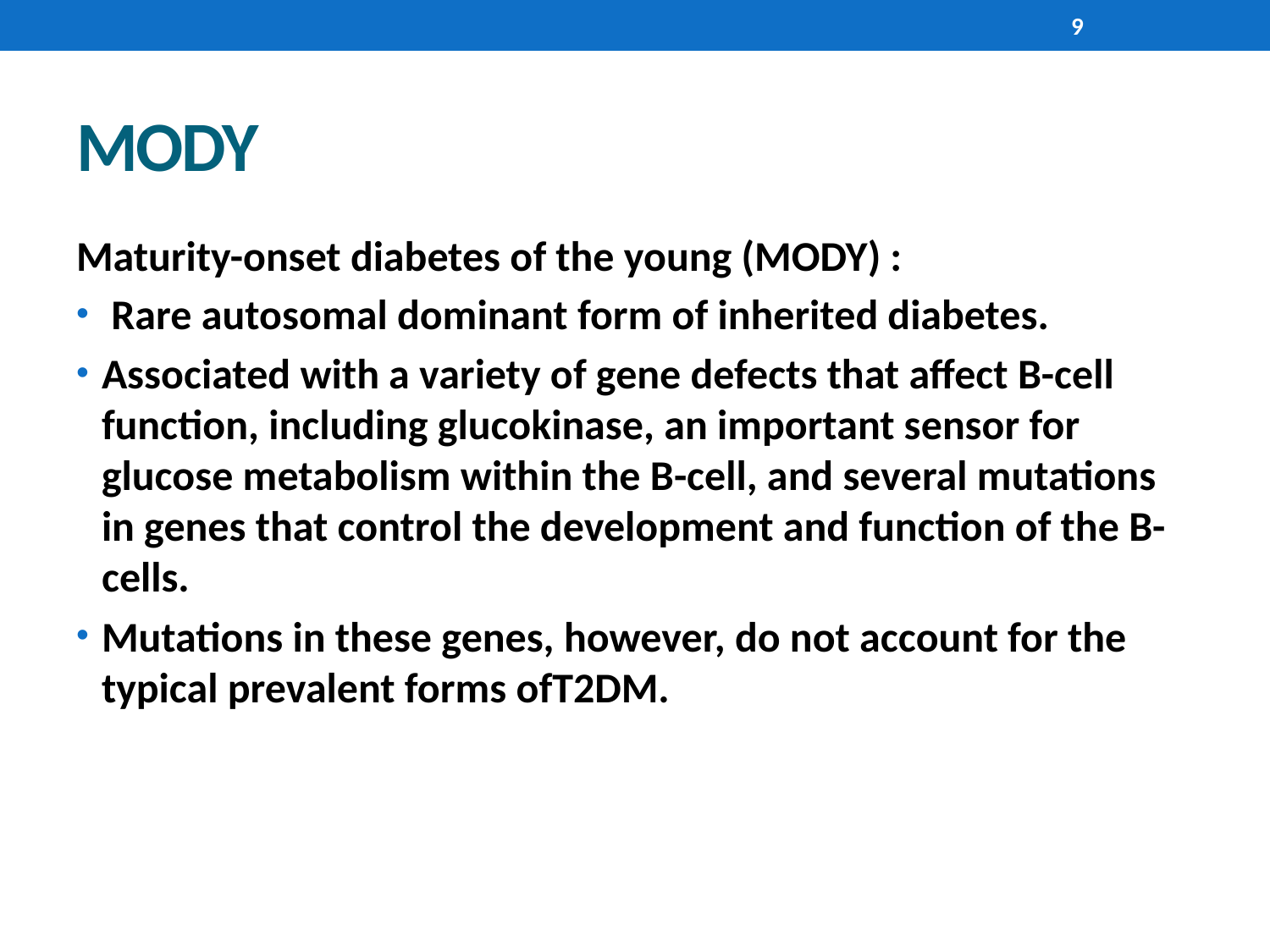

9
# MODY
Maturity-onset diabetes of the young (MODY) :
 Rare autosomal dominant form of inherited diabetes.
Associated with a variety of gene defects that affect B-cell function, including glucokinase, an important sensor for glucose metabolism within the B-cell, and several mutations in genes that control the development and function of the B-cells.
Mutations in these genes, however, do not account for the typical prevalent forms ofT2DM.